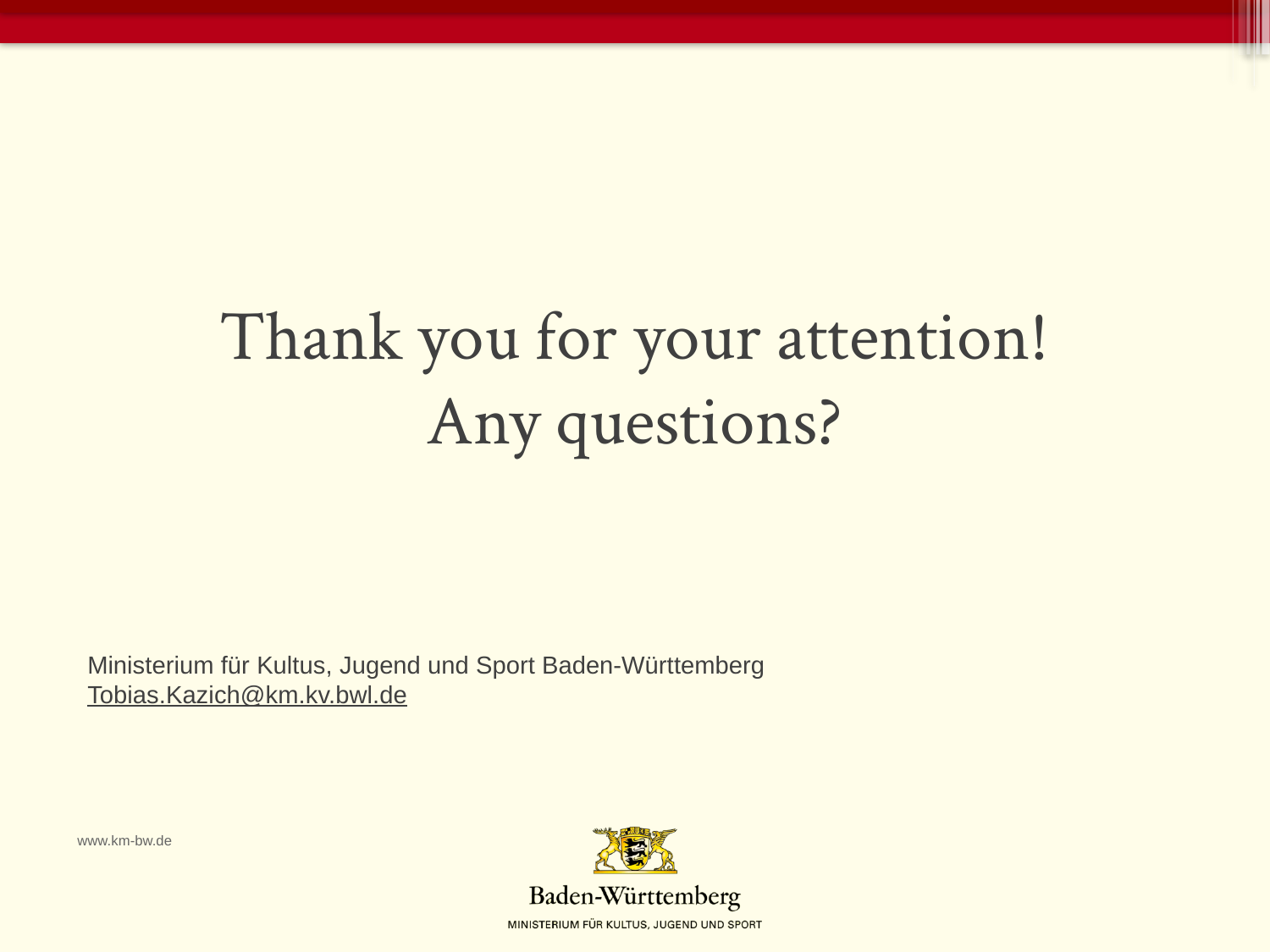

Thank you for your attention!
Any questions?
Ministerium für Kultus, Jugend und Sport Baden-Württemberg
Tobias.Kazich@km.kv.bwl.de
www.km-bw.de